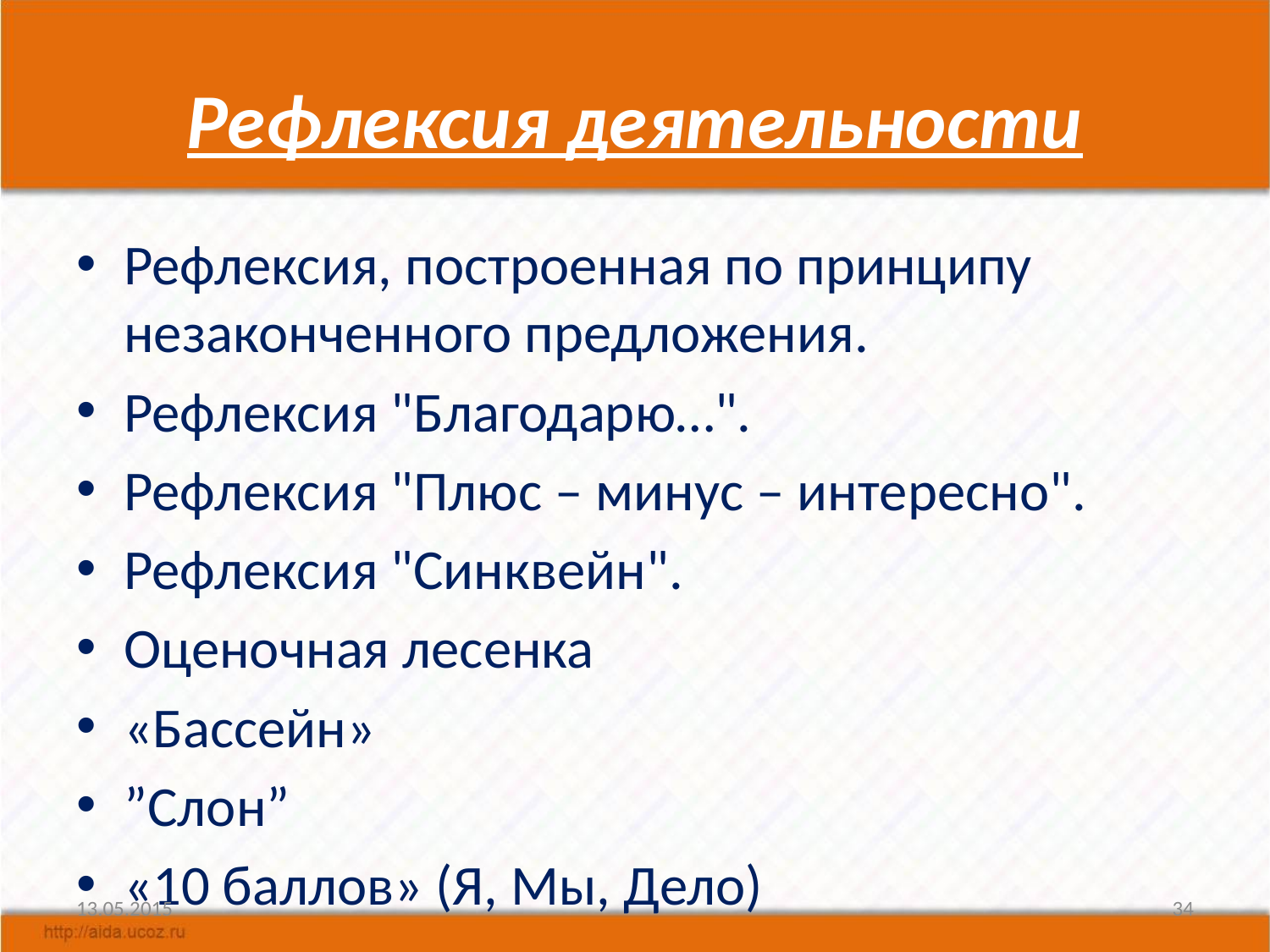

# Рефлексия деятельности
Рефлексия, построенная по принципу незаконченного предложения.
Рефлексия "Благодарю…".
Рефлексия "Плюс – минус – интересно".
Рефлексия "Синквейн".
Оценочная лесенка
«Бассейн»
”Слон”
«10 баллов» (Я, Мы, Дело)

13.05.2015
34